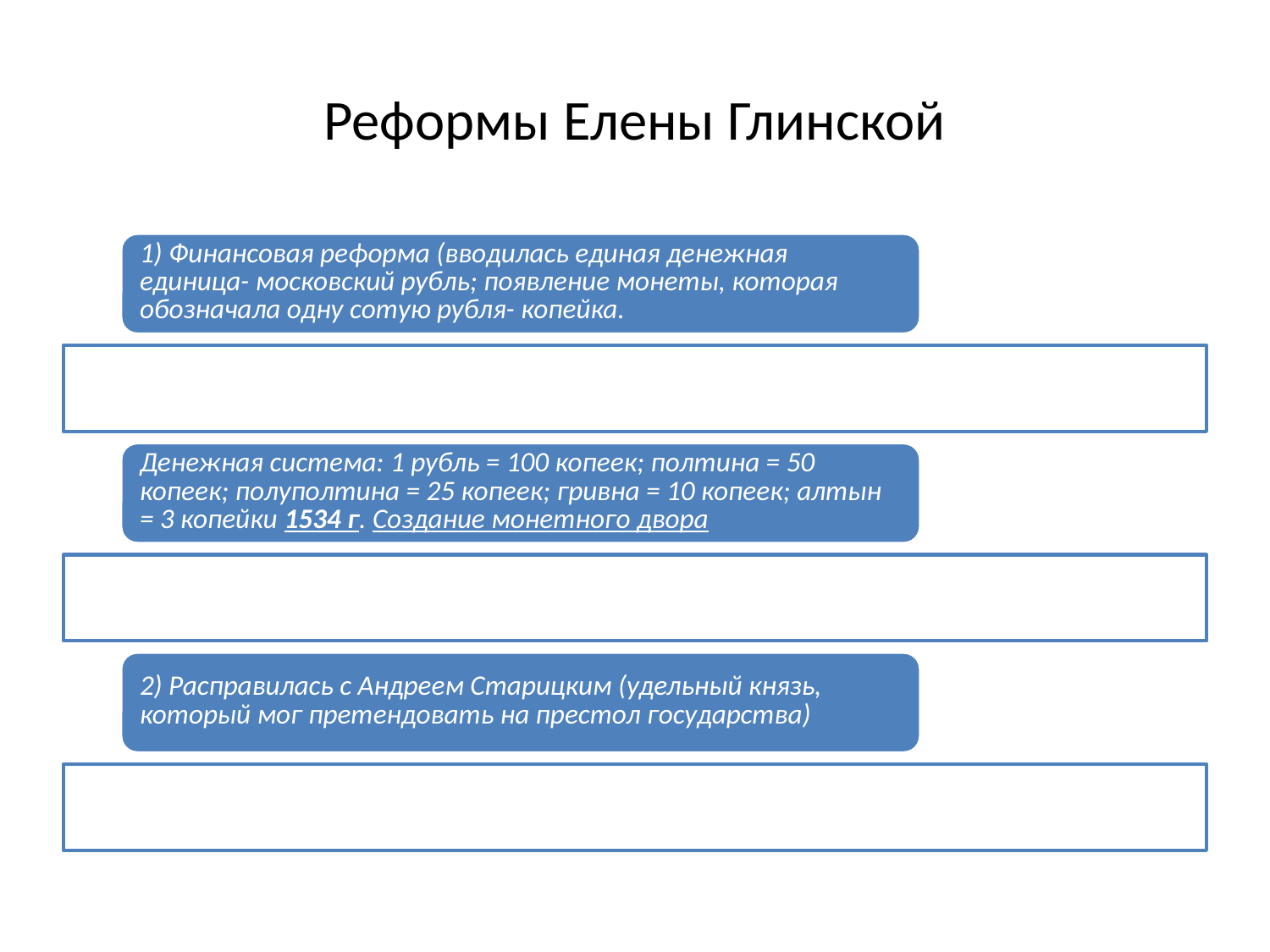

# Реформы Елены Глинской
1) Финансовая реформа (вводилась единая денежная единица- московский рубль; появление монеты, которая обозначала одну сотую рубля- копейка.
Денежная система: 1 рубль = 100 копеек; полтина = 50 копеек; полуполтина = 25 копеек; гривна = 10 копеек; алтын = 3 копейки 1534 г. Создание монетного двора
2) Расправилась с Андреем Старицким (удельный князь, который мог претендовать на престол государства)